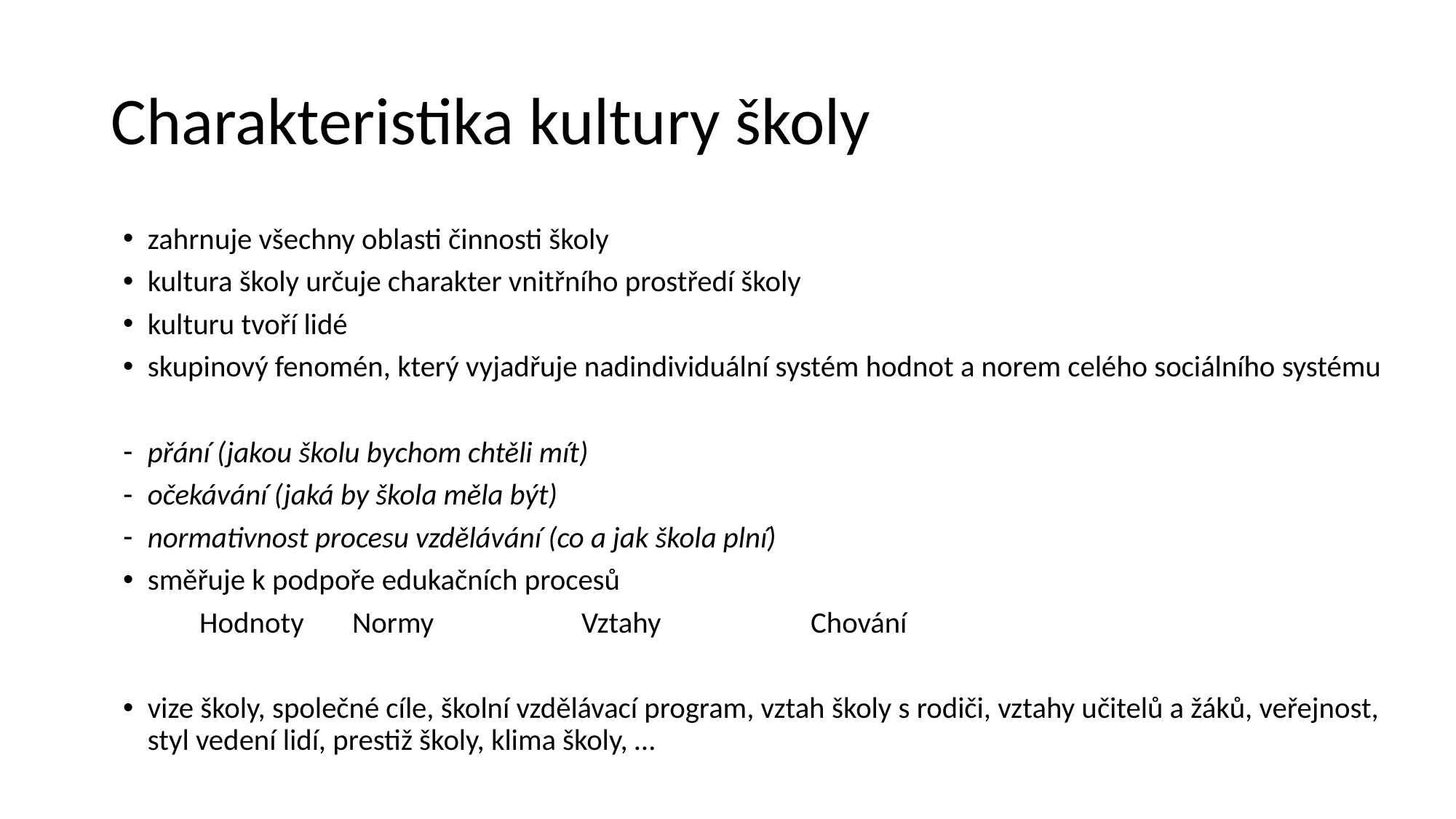

# Charakteristika kultury školy
zahrnuje všechny oblasti činnosti školy
kultura školy určuje charakter vnitřního prostředí školy
kulturu tvoří lidé
skupinový fenomén, který vyjadřuje nadindividuální systém hodnot a norem celého sociálního systému

přání (jakou školu bychom chtěli mít)
očekávání (jaká by škola měla být)
normativnost procesu vzdělávání (co a jak škola plní)
směřuje k podpoře edukačních procesů
	Hodnoty 	Normy  		Vztahy 		Chování

vize školy, společné cíle, školní vzdělávací program, vztah školy s rodiči, vztahy učitelů a žáků, veřejnost, styl vedení lidí, prestiž školy, klima školy, …